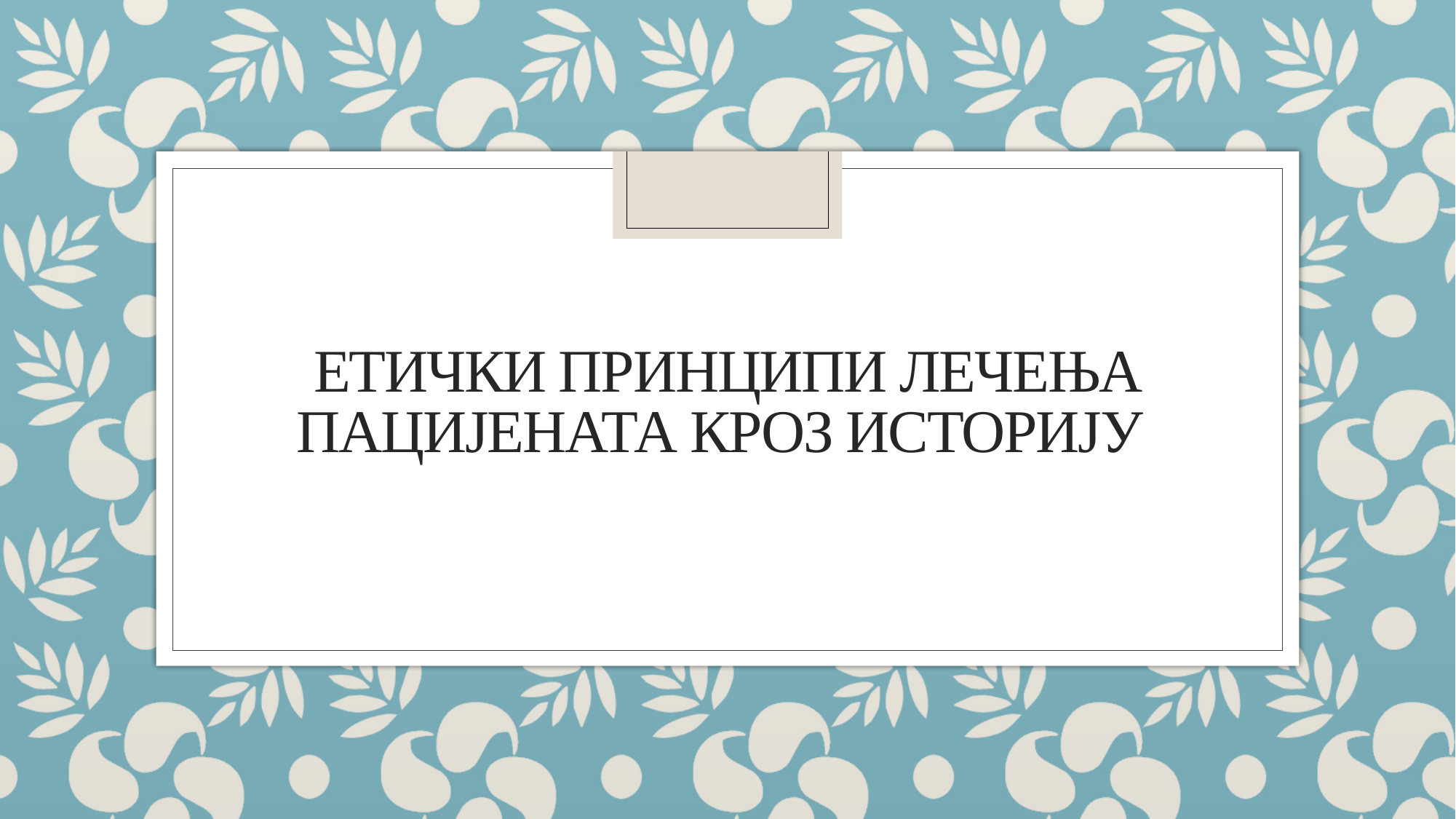

# Етички принципи лечења пацијената кроз историју